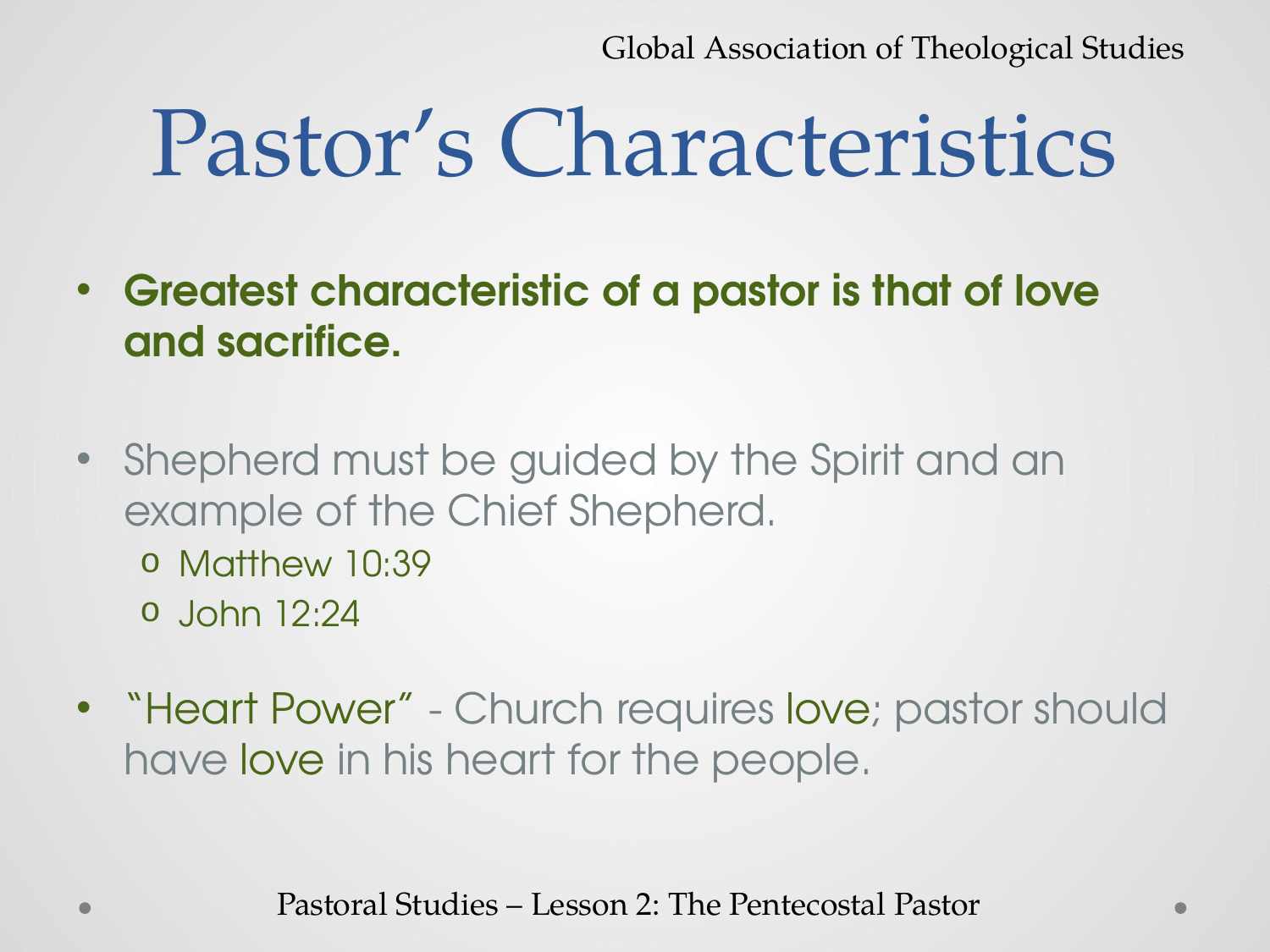

# Pastor’s Characteristics
Global Association of Theological Studies
Greatest characteristic of a pastor is that of love and sacrifice.

Shepherd must be guided by the Spirit and an example of the Chief Shepherd.
Matthew 10:39
John 12:24

“Heart Power” - Church requires love; pastor should have love in his heart for the people.

Pastoral Studies – Lesson 2: The Pentecostal Pastor